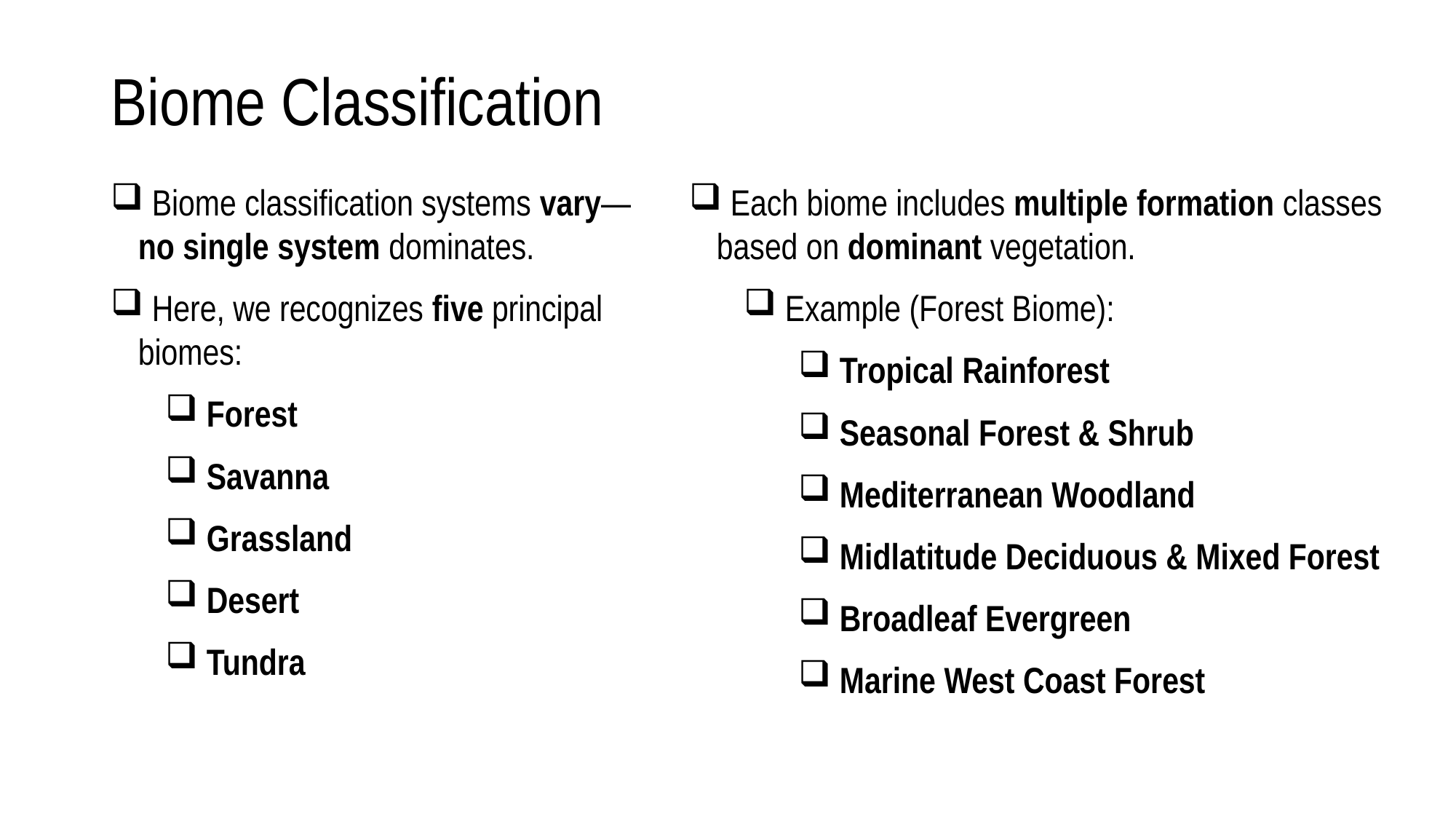

# Biome Classification
 Biome classification systems vary—no single system dominates.
 Here, we recognizes five principal biomes:
 Forest
 Savanna
 Grassland
 Desert
 Tundra
 Each biome includes multiple formation classes based on dominant vegetation.
 Example (Forest Biome):
 Tropical Rainforest
 Seasonal Forest & Shrub
 Mediterranean Woodland
 Midlatitude Deciduous & Mixed Forest
 Broadleaf Evergreen
 Marine West Coast Forest